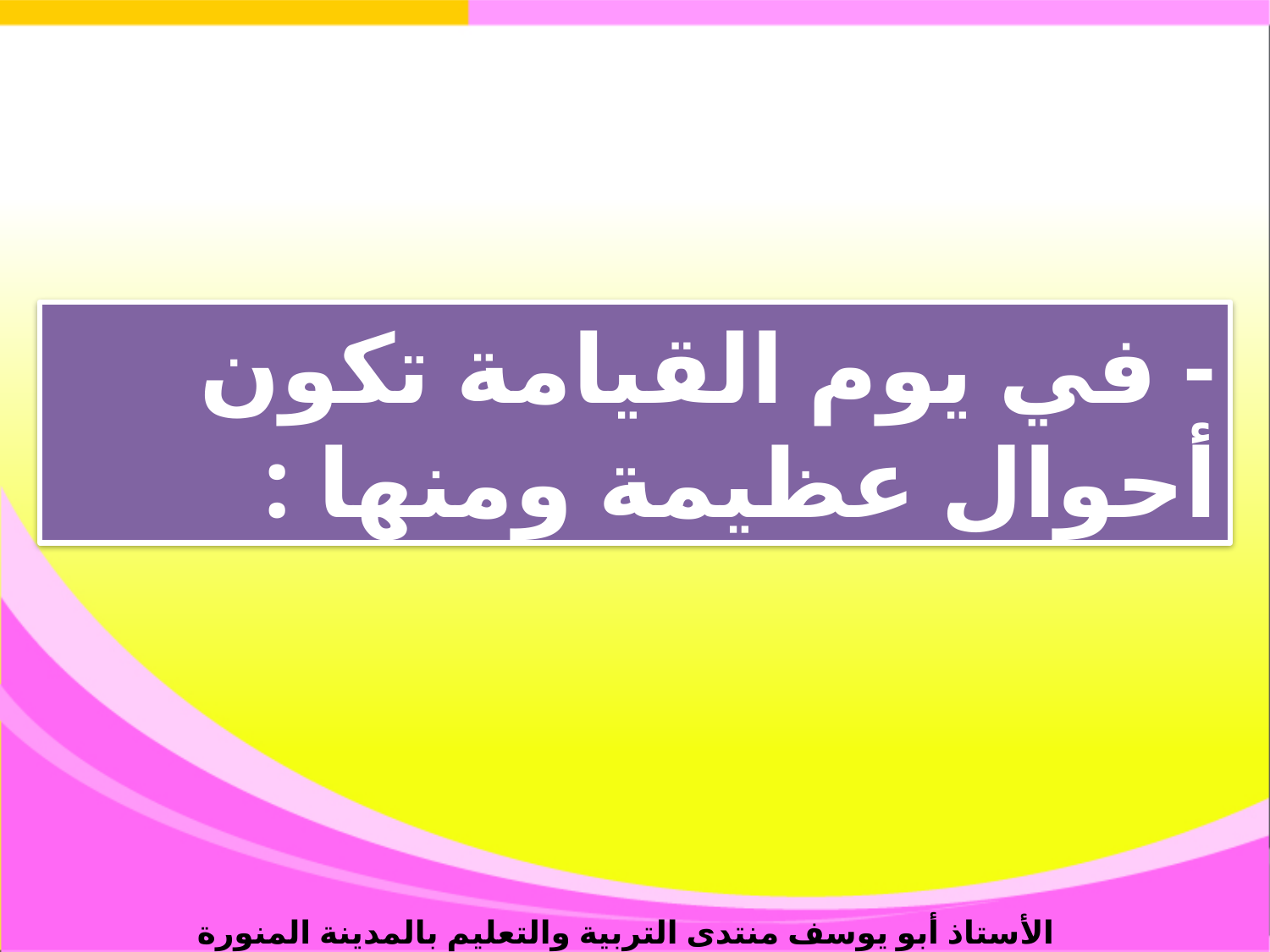

- في يوم القيامة تكون أحوال عظيمة ومنها :
الأستاذ أبو يوسف منتدى التربية والتعليم بالمدينة المنورة